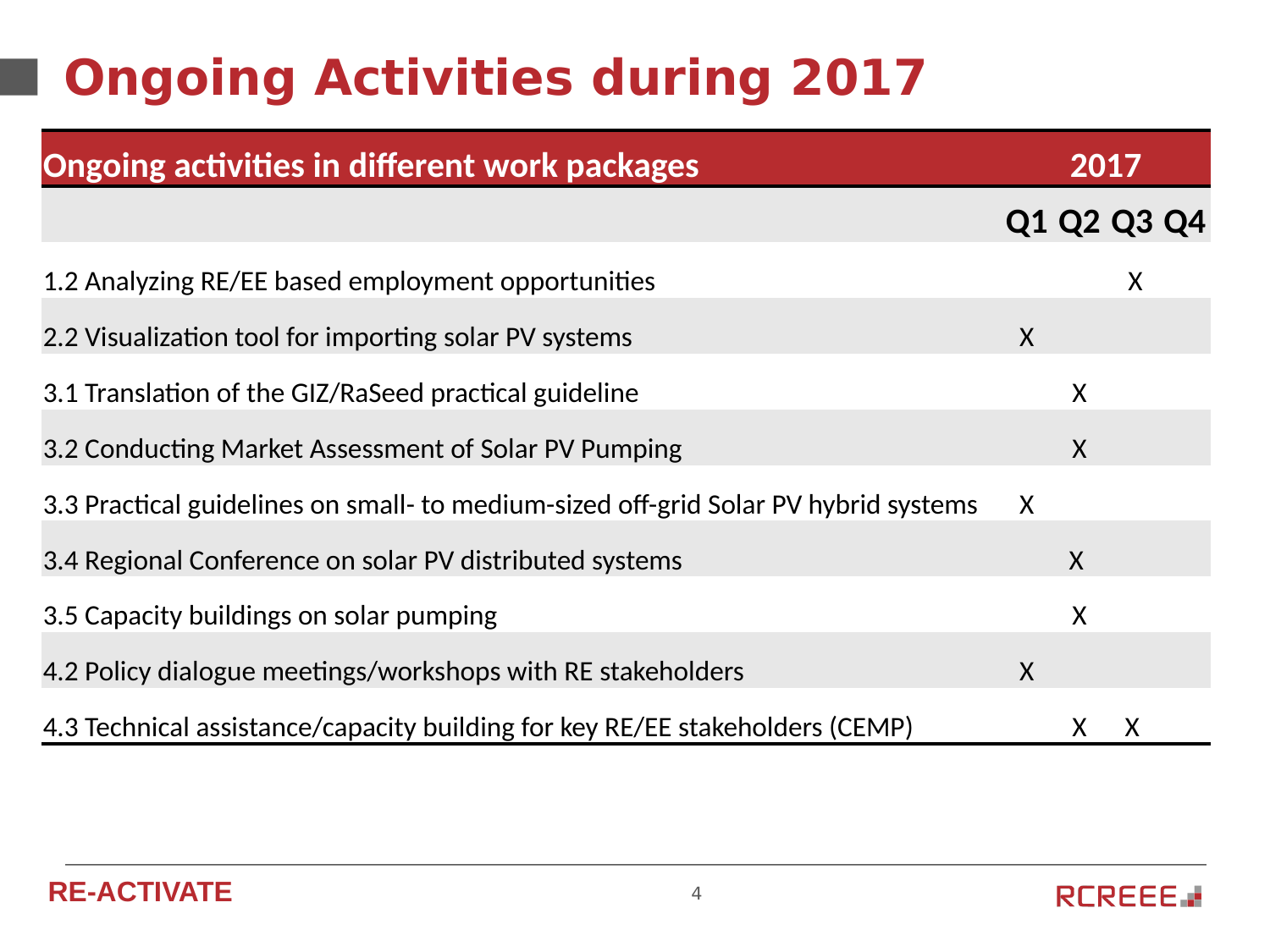

# Ongoing Activities during 2017
| Ongoing activities in different work packages | 2017 |  |  |  |
| --- | --- | --- | --- | --- |
|  | Q1 | Q2 | Q3 | Q4 |
| 1.2 Analyzing RE/EE based employment opportunities |  |  | X |  |
| 2.2 Visualization tool for importing solar PV systems | X |  |  |  |
| 3.1 Translation of the GIZ/RaSeed practical guideline |  | X |  |  |
| 3.2 Conducting Market Assessment of Solar PV Pumping |  | X |  |  |
| 3.3 Practical guidelines on small- to medium-sized off-grid Solar PV hybrid systems | X |  |  |  |
| 3.4 Regional Conference on solar PV distributed systems |  | X |  |  |
| 3.5 Capacity buildings on solar pumping |  | X |  |  |
| 4.2 Policy dialogue meetings/workshops with RE stakeholders | X |  |  |  |
| 4.3 Technical assistance/capacity building for key RE/EE stakeholders (CEMP) |  | X | X |  |